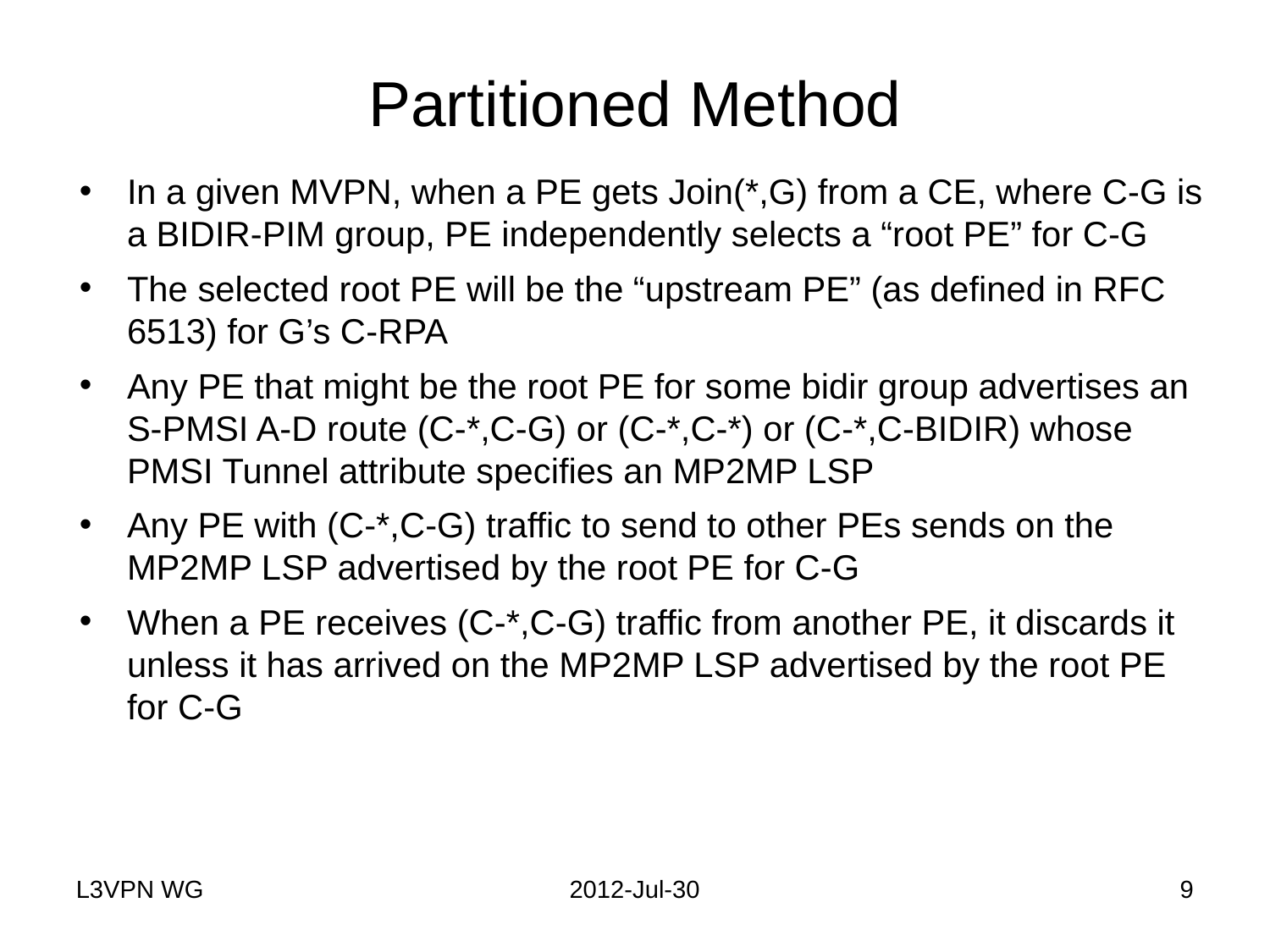

# Partitioned Method
In a given MVPN, when a PE gets Join(*,G) from a CE, where C-G is a BIDIR-PIM group, PE independently selects a “root PE” for C-G
The selected root PE will be the “upstream PE” (as defined in RFC 6513) for G’s C-RPA
Any PE that might be the root PE for some bidir group advertises an S-PMSI A-D route (C-*,C-G) or (C-*,C-*) or (C-*,C-BIDIR) whose PMSI Tunnel attribute specifies an MP2MP LSP
Any PE with (C-*,C-G) traffic to send to other PEs sends on the MP2MP LSP advertised by the root PE for C-G
When a PE receives (C-*,C-G) traffic from another PE, it discards it unless it has arrived on the MP2MP LSP advertised by the root PE for C-G

L3VPN WG
2012-Jul-30
9